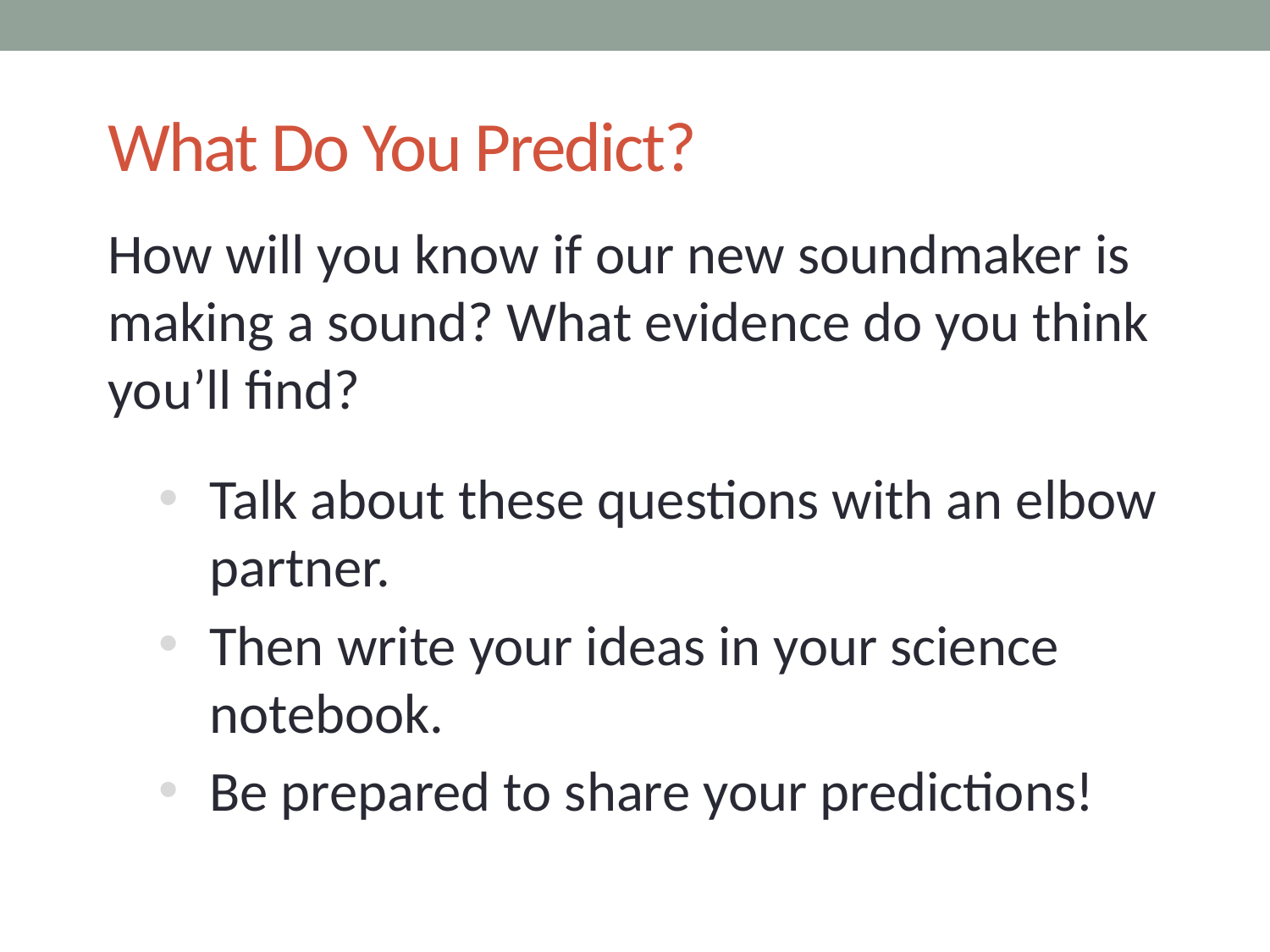

# What Do You Predict?
How will you know if our new soundmaker is making a sound? What evidence do you think you’ll find?
Talk about these questions with an elbow partner.
Then write your ideas in your science notebook.
Be prepared to share your predictions!